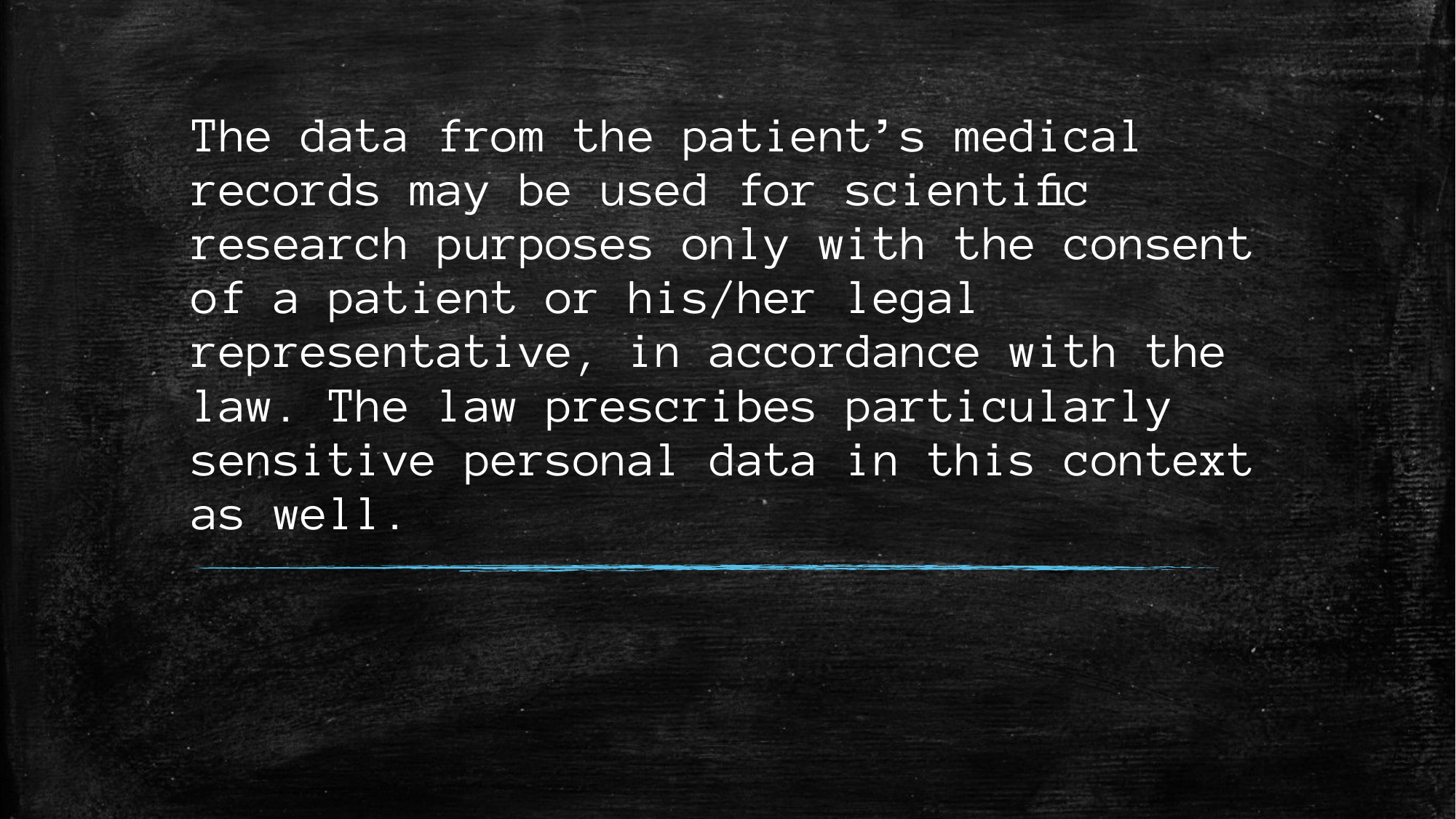

# The data from the patient’s medical records may be used for scientiﬁc research purposes only with the consent of a patient or his/her legal representative, in accordance with the law. The law prescribes particularly sensitive personal data in this context as well.